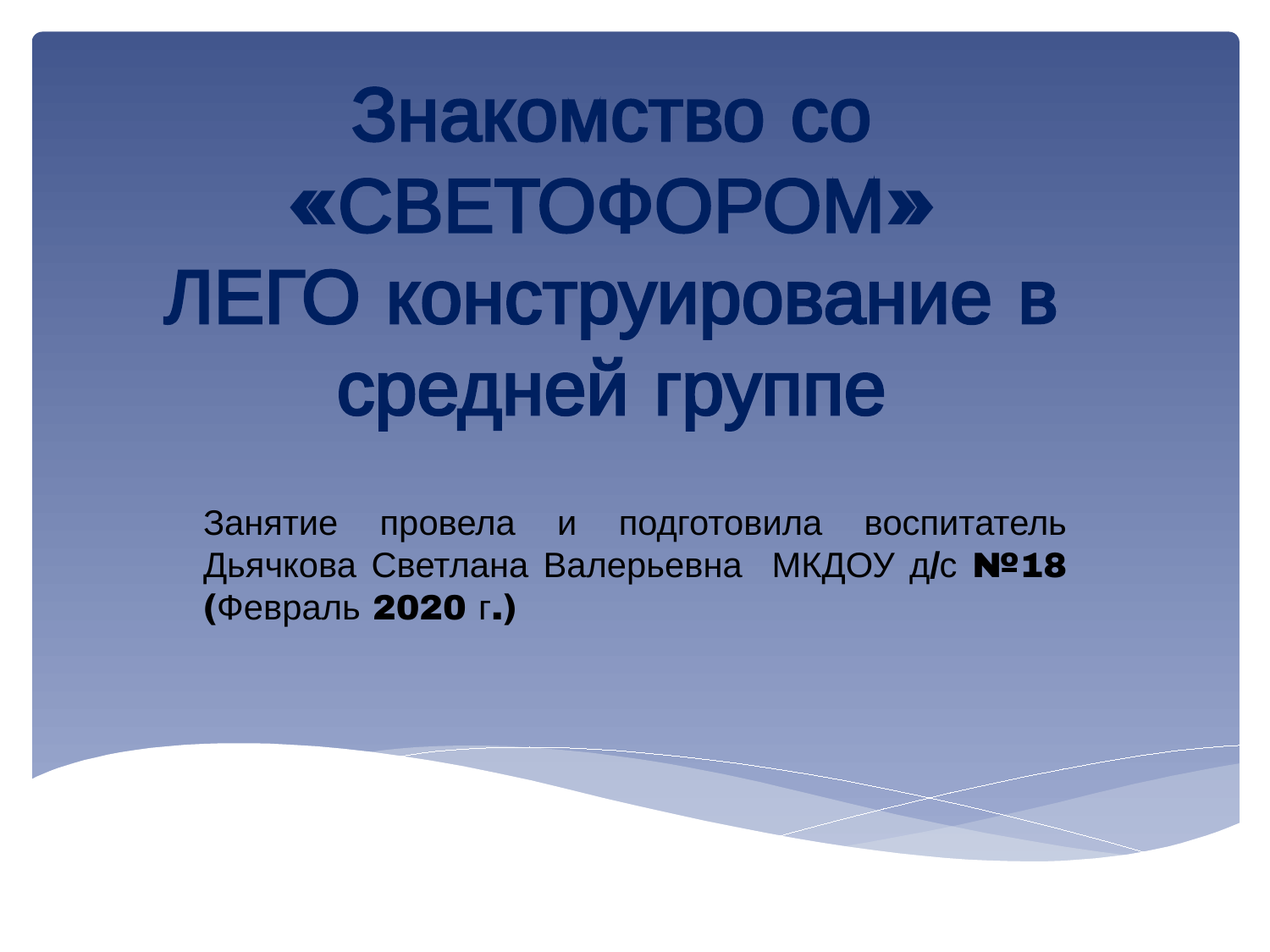

# Знакомство со «СВЕТОФОРОМ» ЛЕГО конструирование в средней группе
Занятие провела и подготовила воспитатель Дьячкова Светлана Валерьевна  МКДОУ д/с №18 (Февраль 2020 г.)